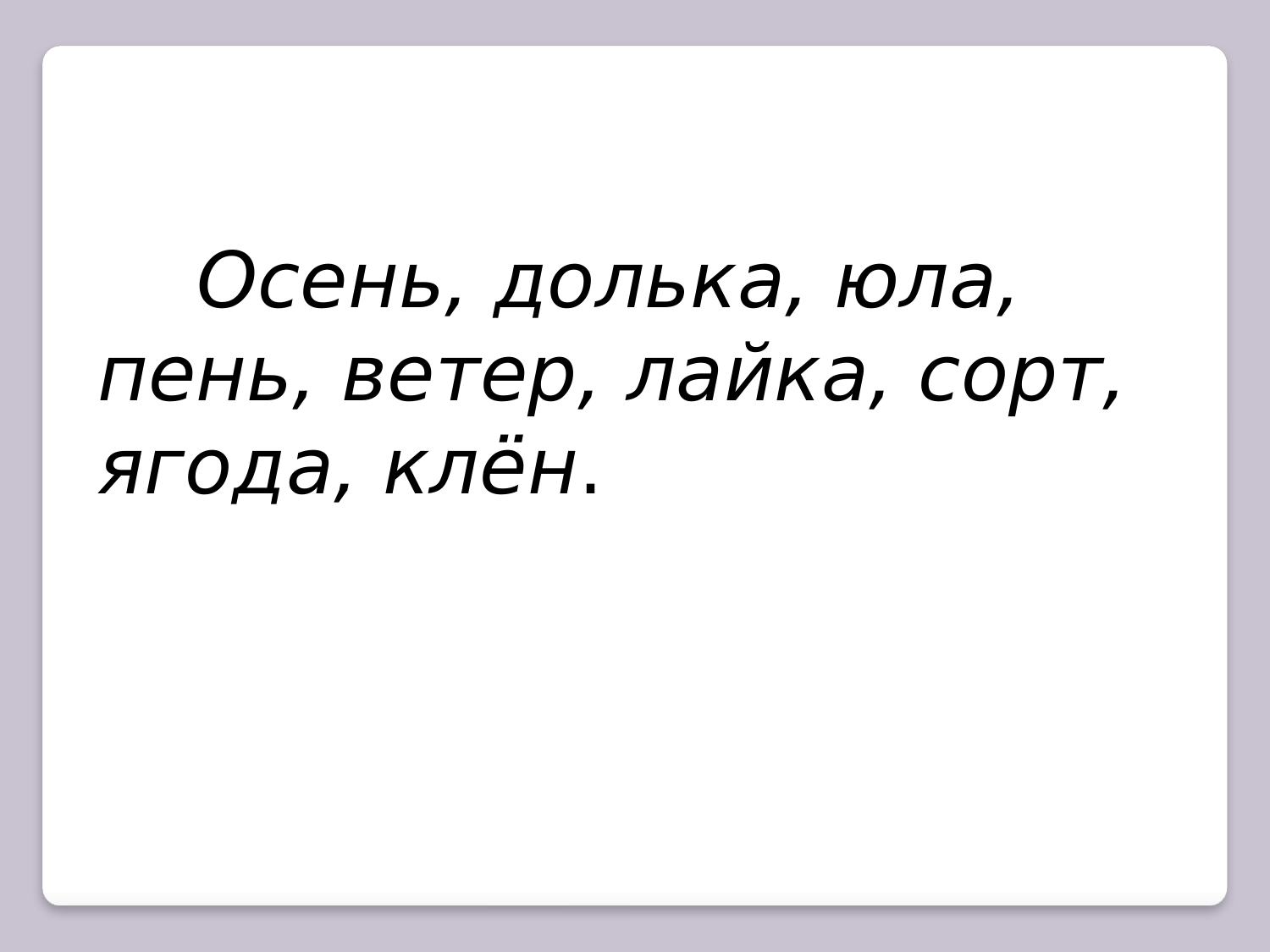

Осень, долька, юла, пень, ветер, лайка, сорт, ягода, клён.